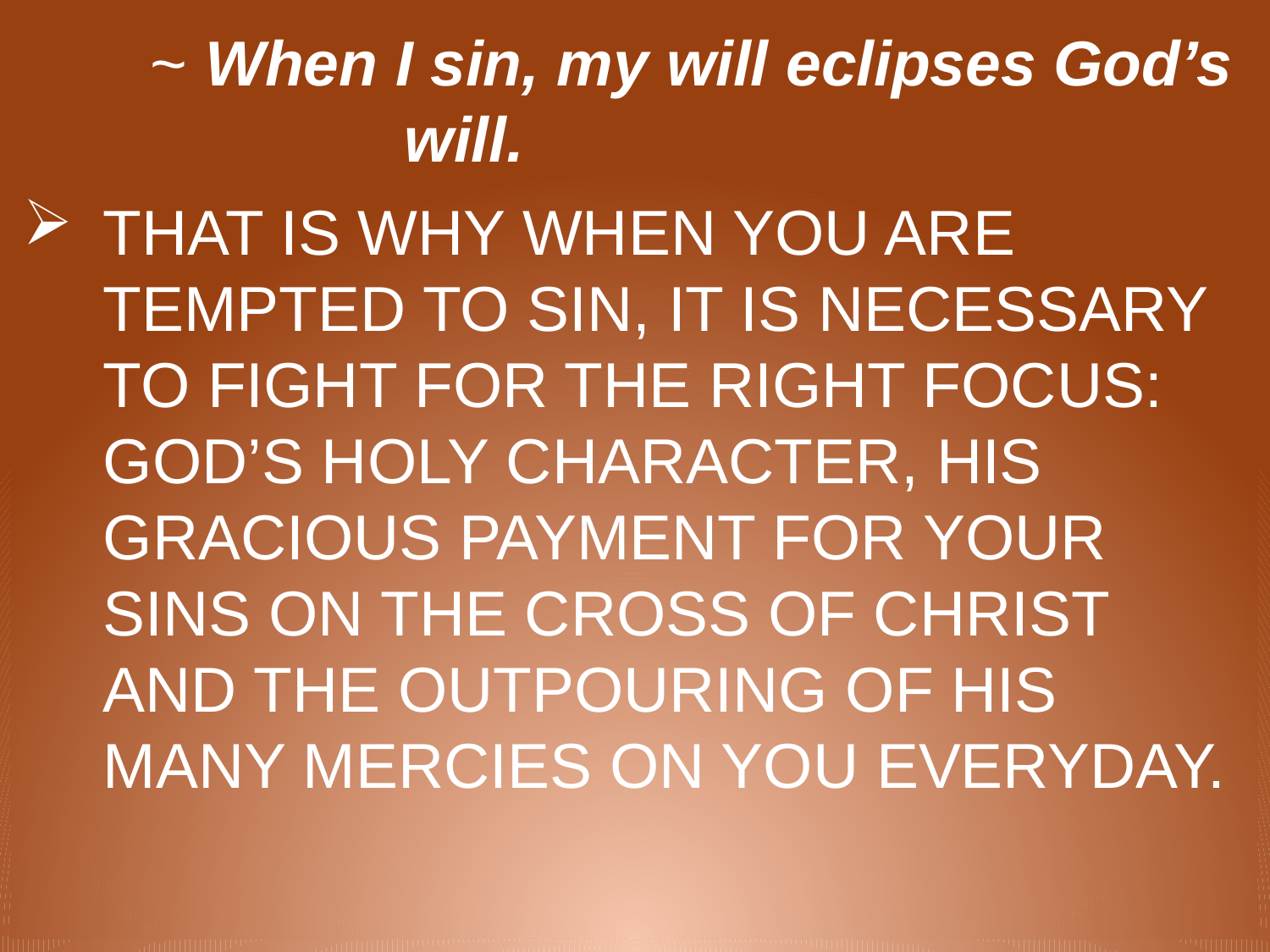

~ When I sin, my will eclipses God’s 			will.
THAT IS WHY WHEN YOU ARE TEMPTED TO SIN, IT IS NECESSARY TO FIGHT FOR THE RIGHT FOCUS: GOD’S HOLY CHARACTER, HIS GRACIOUS PAYMENT FOR YOUR SINS ON THE CROSS OF CHRIST AND THE OUTPOURING OF HIS MANY MERCIES ON YOU EVERYDAY.